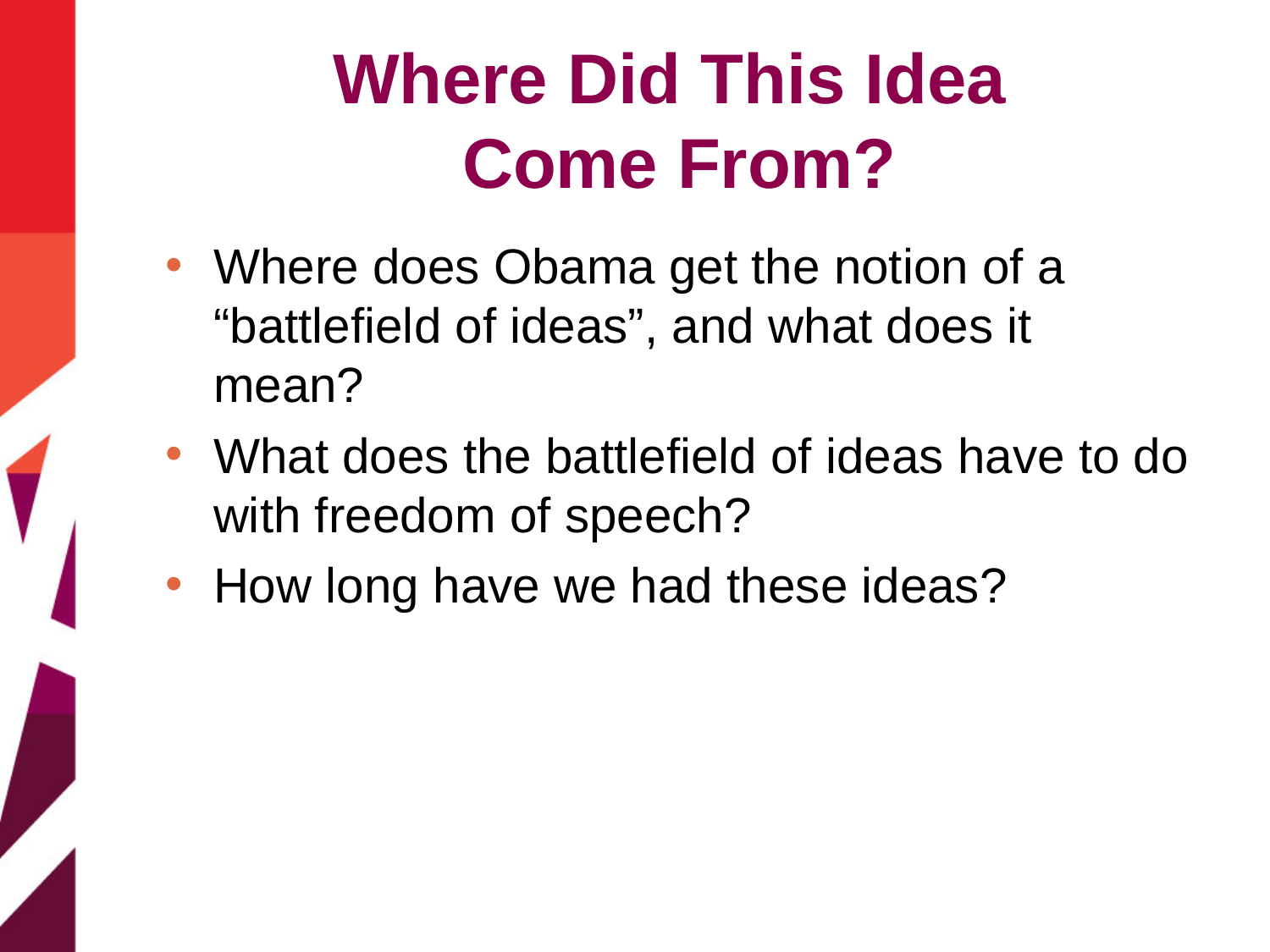

# Where Did This Idea Come From?
Where does Obama get the notion of a “battlefield of ideas”, and what does it mean?
What does the battlefield of ideas have to do with freedom of speech?
How long have we had these ideas?